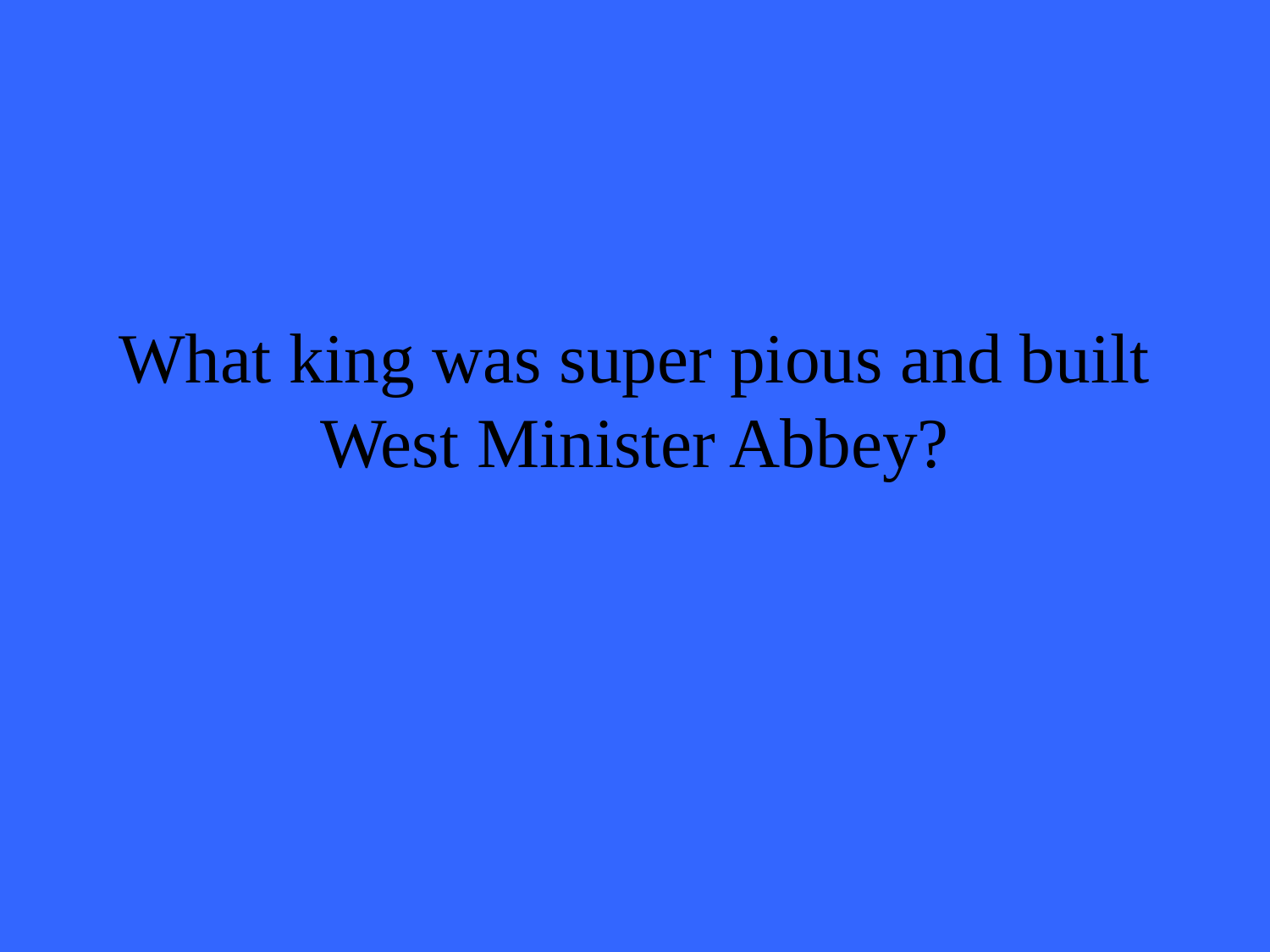

# What king was super pious and built West Minister Abbey?